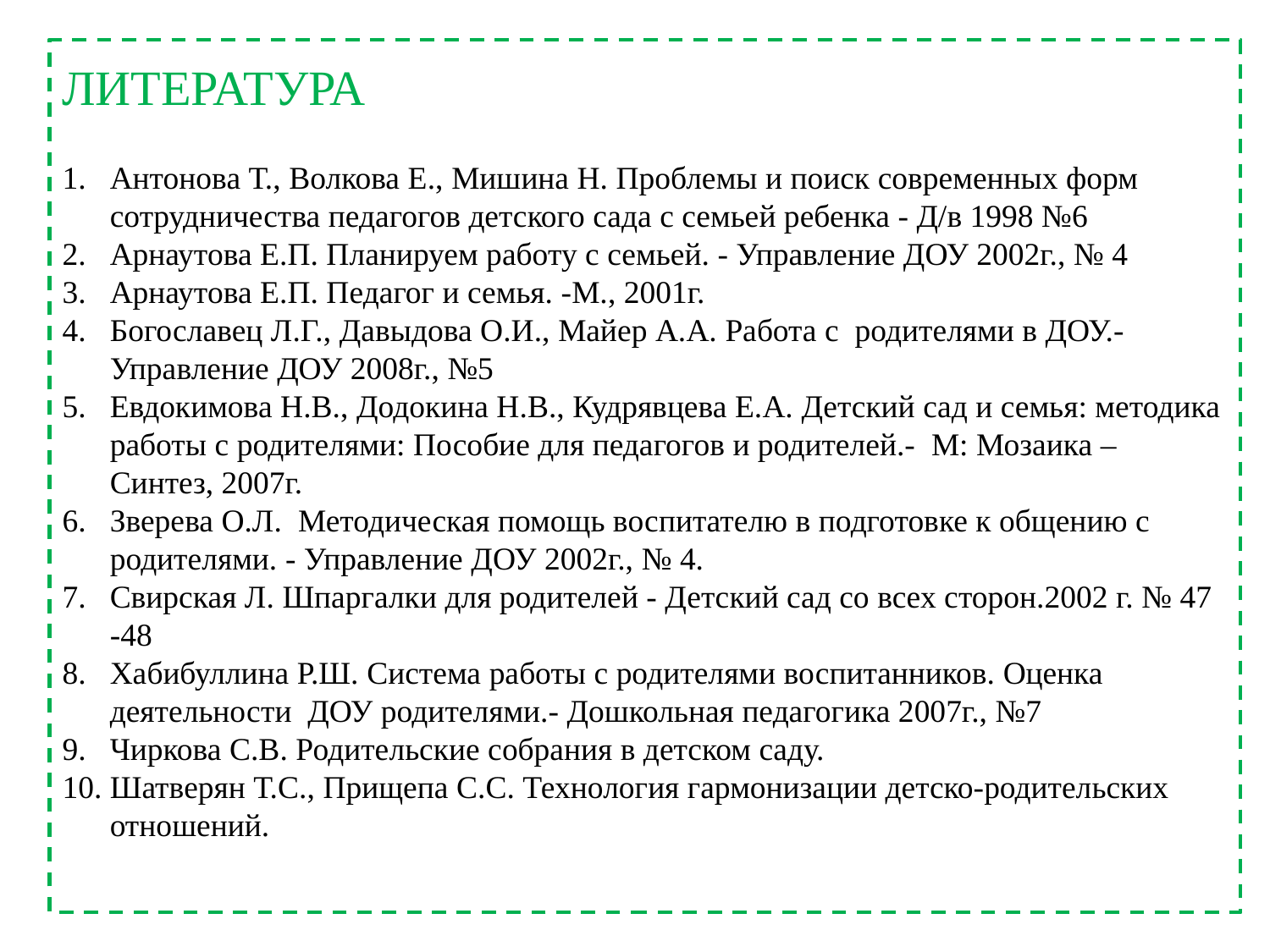

ЛИТЕРАТУРА

Антонова Т., Волкова Е., Мишина Н. Проблемы и поиск современных форм сотрудничества педагогов детского сада с семьей ребенка - Д/в 1998 №6
Арнаутова Е.П. Планируем работу с семьей. - Управление ДОУ 2002г., № 4
Арнаутова Е.П. Педагог и семья. -М., 2001г.
Богославец Л.Г., Давыдова О.И., Майер А.А. Работа с  родителями в ДОУ.- Управление ДОУ 2008г., №5
Евдокимова Н.В., Додокина Н.В., Кудрявцева Е.А. Детский сад и семья: методика работы с родителями: Пособие для педагогов и родителей.-  М: Мозаика – Синтез, 2007г.
Зверева О.Л.  Методическая помощь воспитателю в подготовке к общению с родителями. - Управление ДОУ 2002г., № 4.
Свирская Л. Шпаргалки для родителей - Детский сад со всех сторон.2002 г. № 47 -48
Хабибуллина Р.Ш. Система работы с родителями воспитанников. Оценка деятельности  ДОУ родителями.- Дошкольная педагогика 2007г., №7
Чиркова С.В. Родительские собрания в детском саду.
Шатверян Т.С., Прищепа С.С. Технология гармонизации детско-родительских отношений.